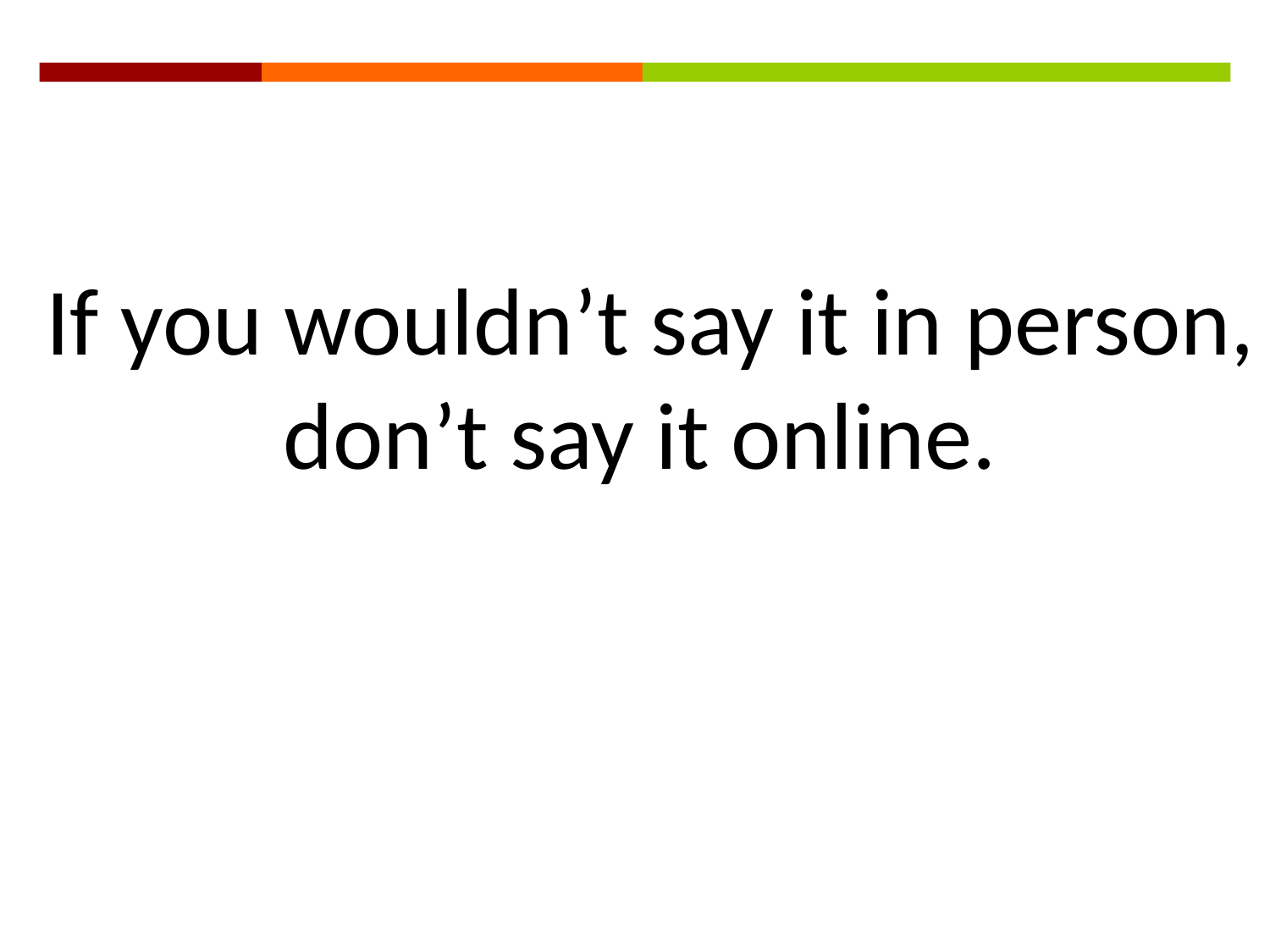

If you wouldn’t say it in person, don’t say it online.